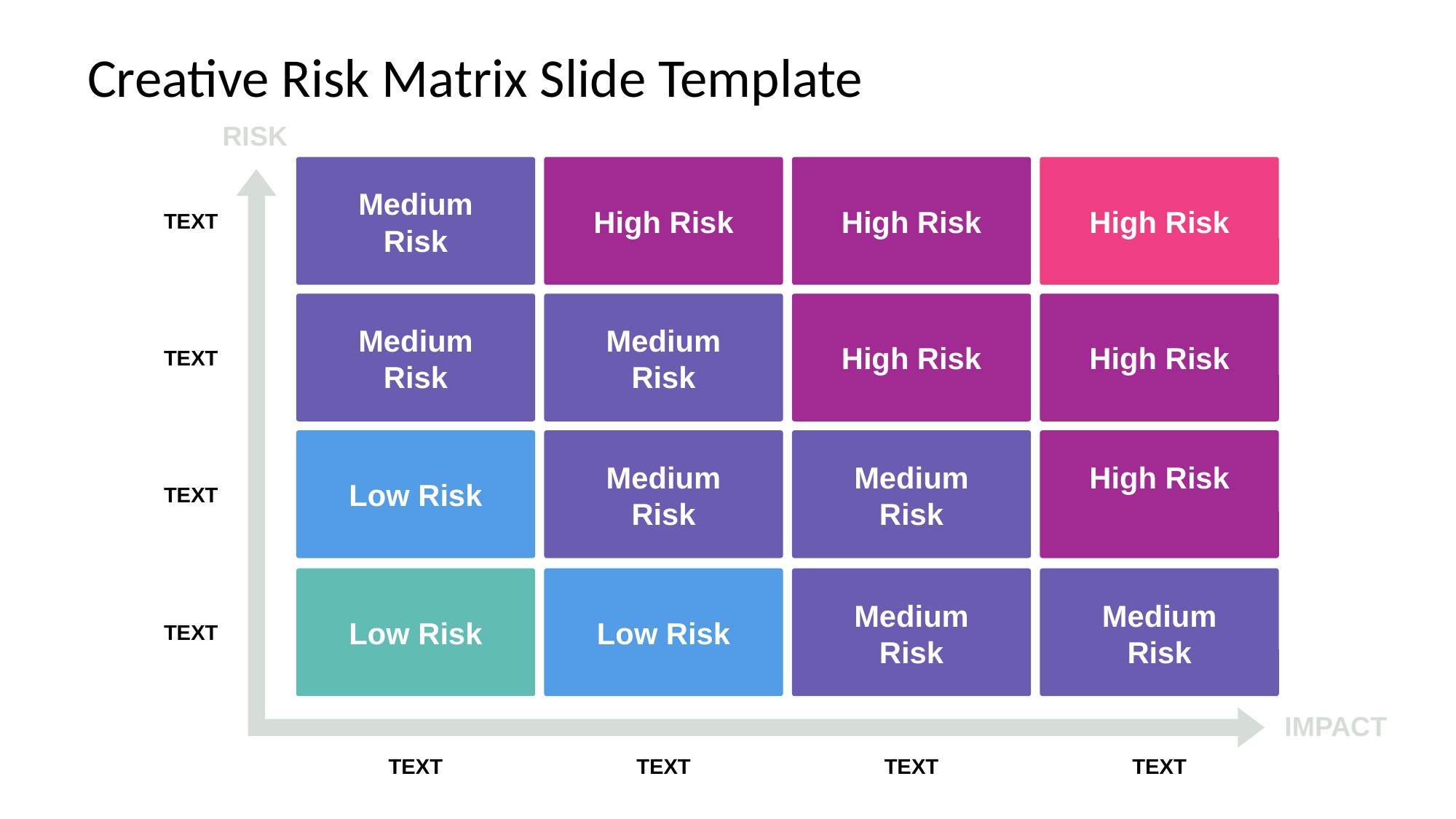

# Creative Risk Matrix Slide Template
RISK

Medium Risk
TEXT
High Risk
High Risk
High Risk

Medium Risk
Medium Risk
TEXT
High Risk
High Risk

Medium Risk
Medium Risk
High Risk
TEXT
Low Risk

Medium Risk
Medium Risk
TEXT
Low Risk
Low Risk
IMPACT
TEXT
TEXT
TEXT
TEXT